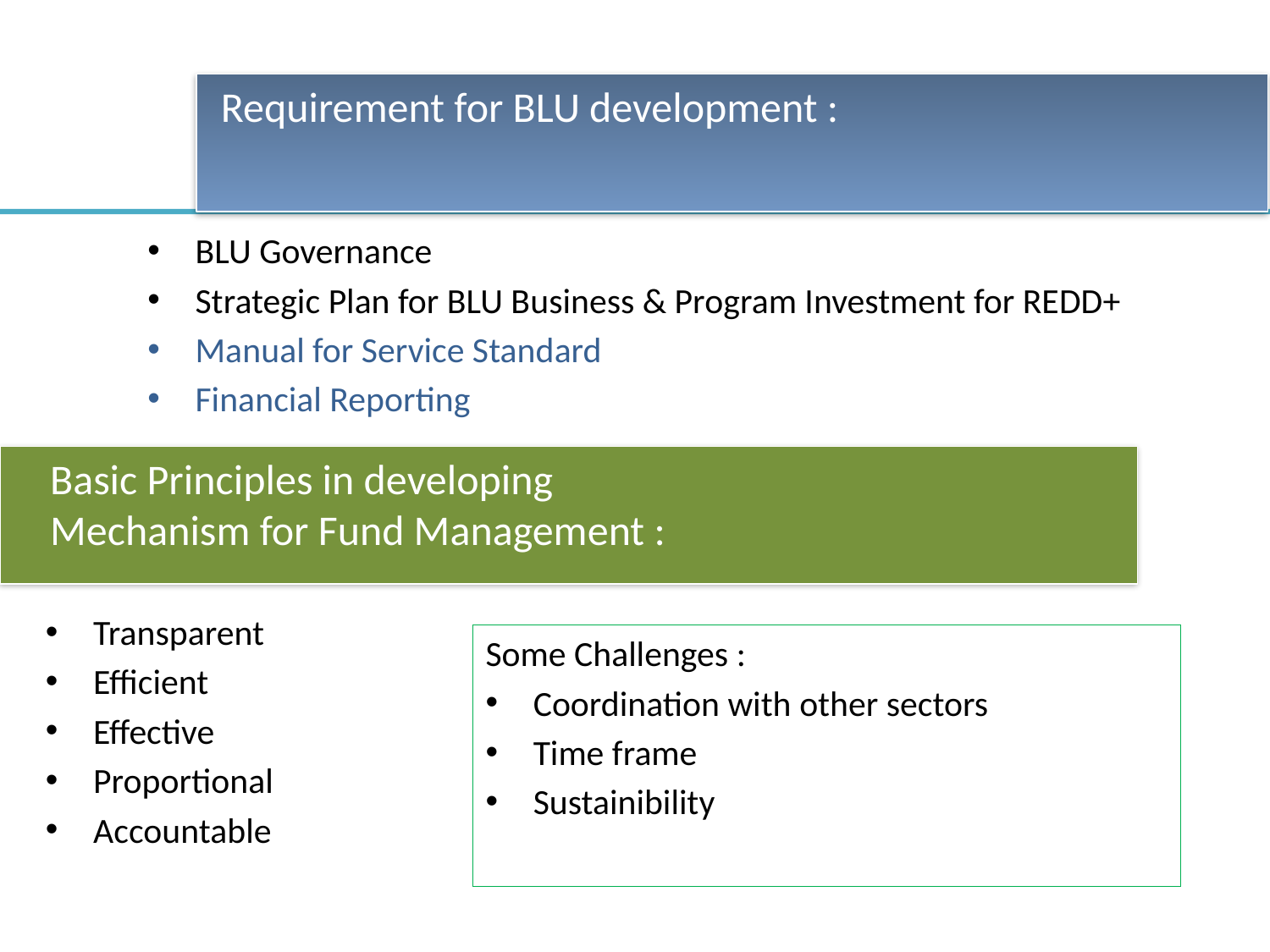

#
Requirement for BLU development :
BLU Governance
Strategic Plan for BLU Business & Program Investment for REDD+
Manual for Service Standard
Financial Reporting

Basic Principles in developing
Mechanism for Fund Management :
Transparent
Efficient
Effective
Proportional
Accountable
Some Challenges :
Coordination with other sectors
Time frame
Sustainibility